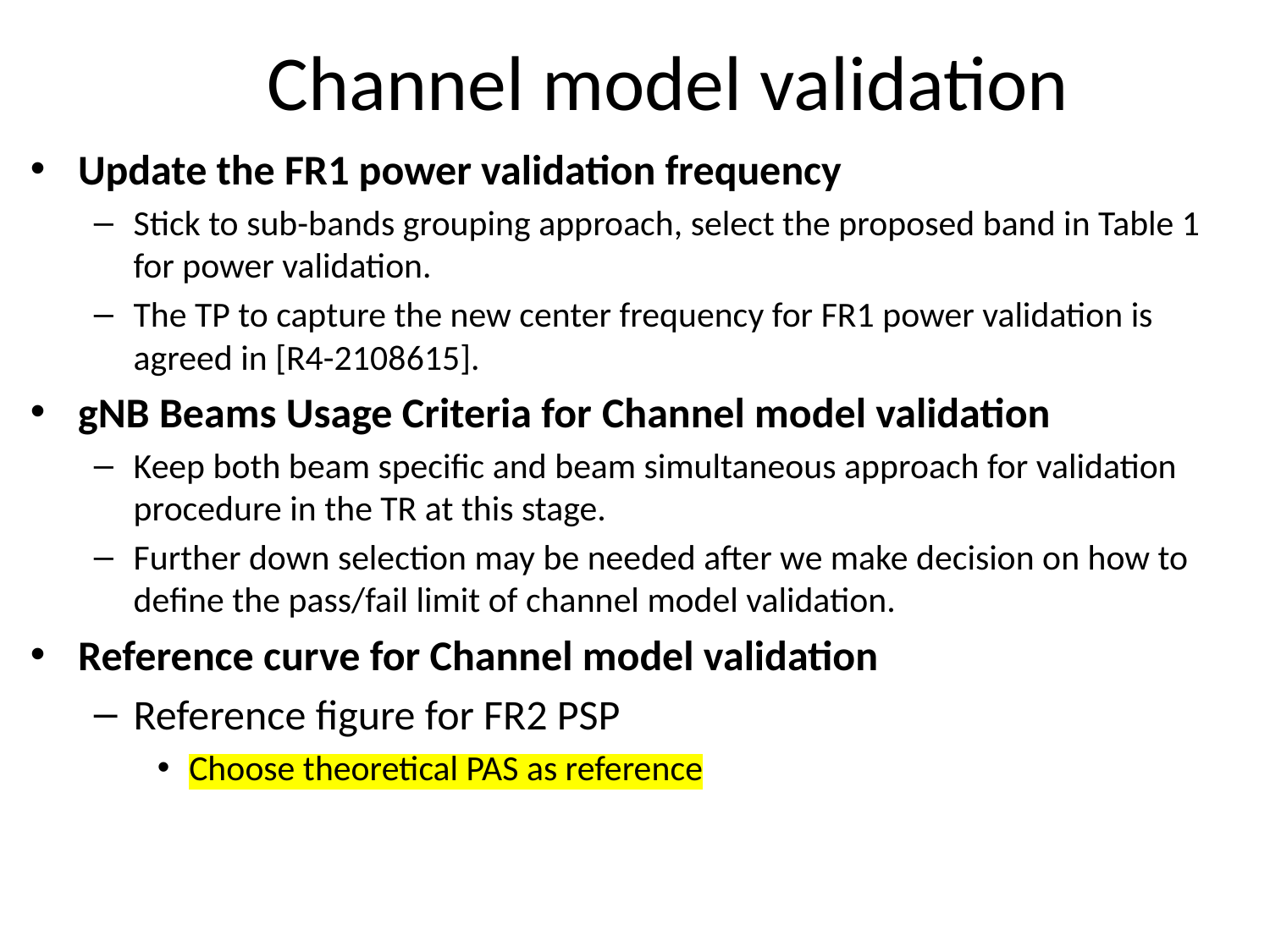

# Channel model validation
Update the FR1 power validation frequency
Stick to sub-bands grouping approach, select the proposed band in Table 1 for power validation.
The TP to capture the new center frequency for FR1 power validation is agreed in [R4-2108615].
gNB Beams Usage Criteria for Channel model validation
Keep both beam specific and beam simultaneous approach for validation procedure in the TR at this stage.
Further down selection may be needed after we make decision on how to define the pass/fail limit of channel model validation.
Reference curve for Channel model validation
Reference figure for FR2 PSP
Choose theoretical PAS as reference